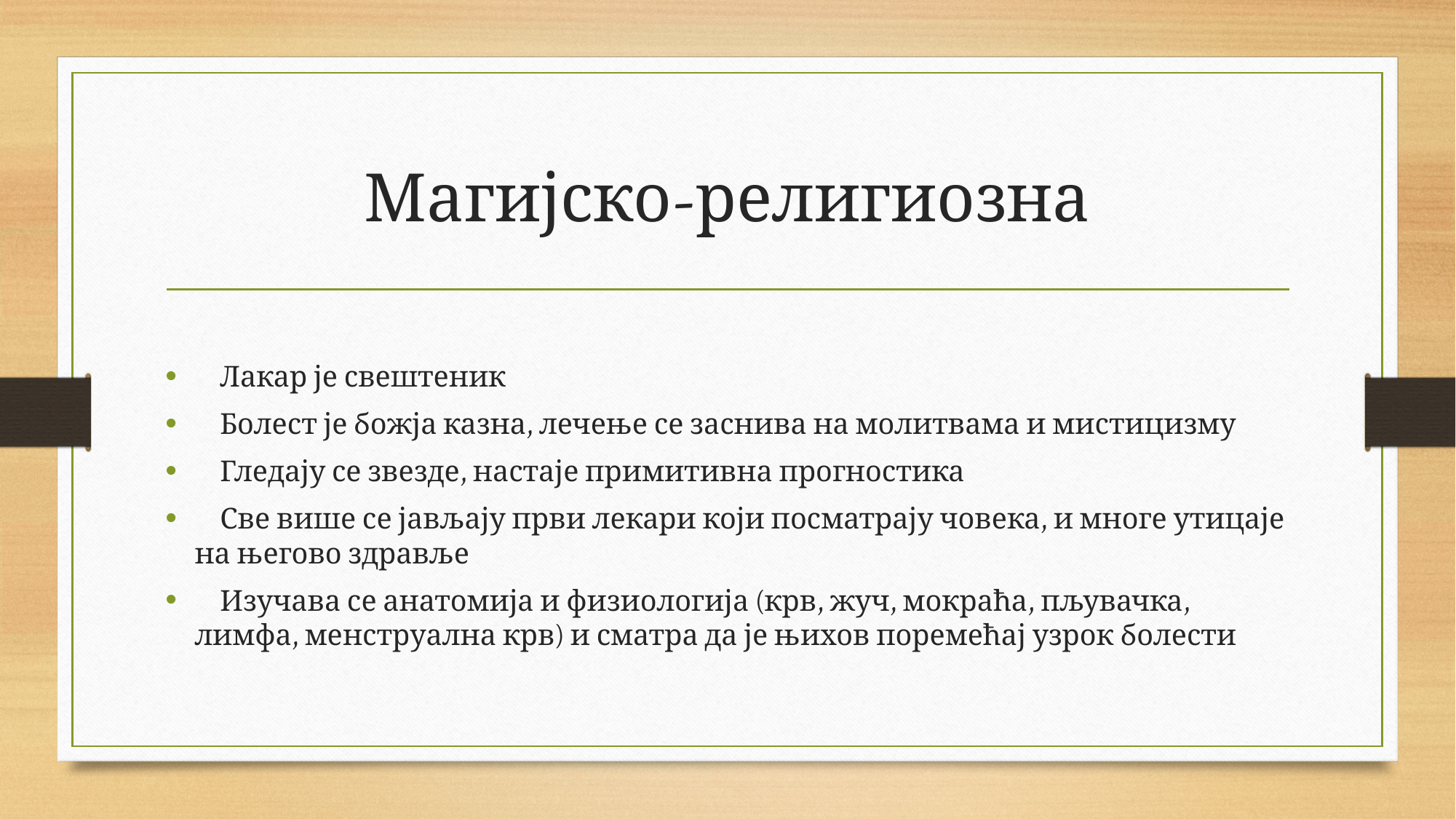

# Магијско-религиозна

    Лакар је свештеник
    Болест је божја казна, лечење се заснива на молитвама и мистицизму
    Гледају се звезде, настаје примитивна прогностика
    Све више се јављају први лекари који посматрају човека, и многе утицаје на његово здравље
    Изучава се анатомија и физиологија (крв, жуч, мокраћа, пљувачка, лимфа, менструална крв) и сматра да је њихов поремећај узрок болести